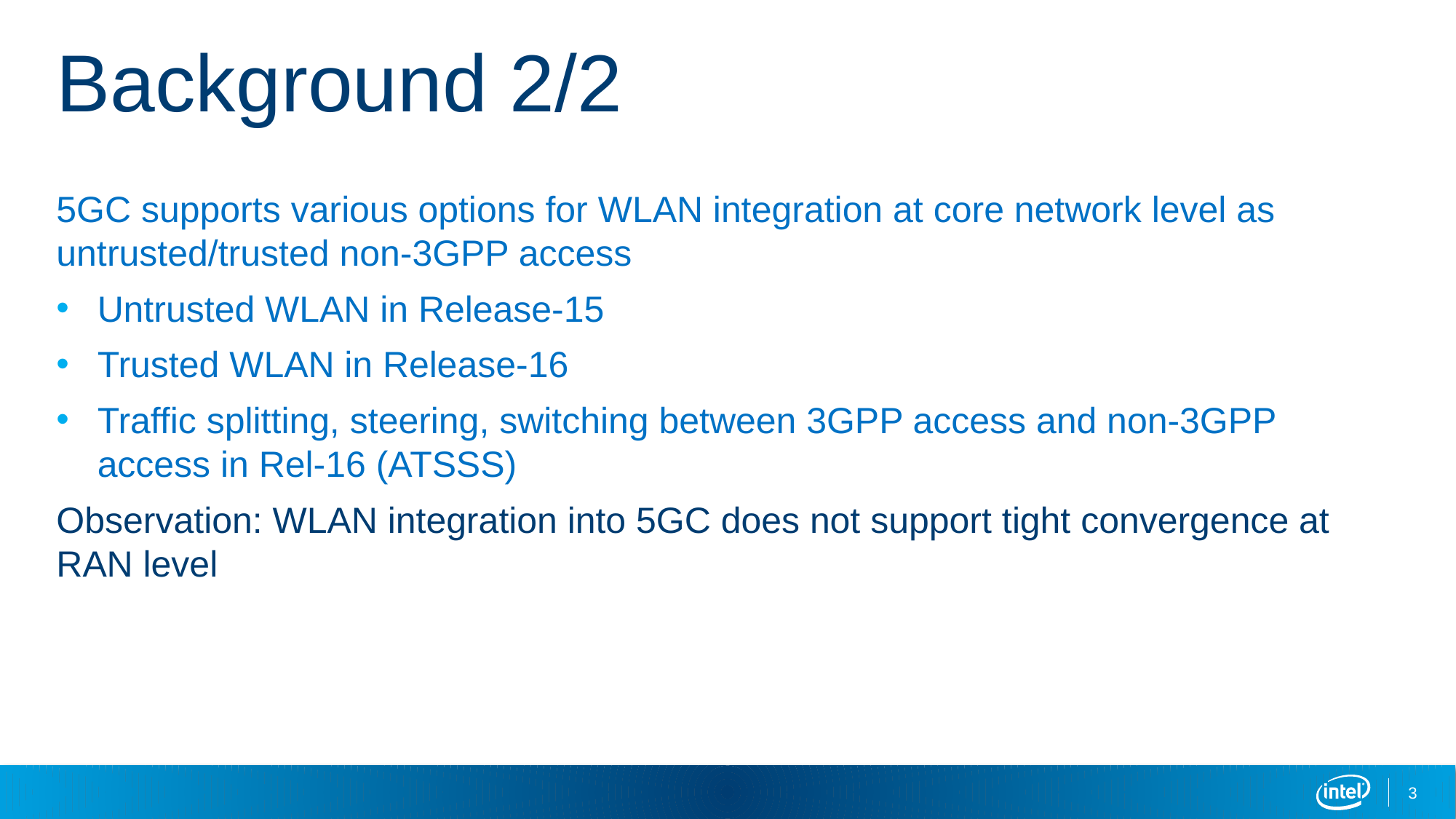

# Background 2/2
5GC supports various options for WLAN integration at core network level as untrusted/trusted non-3GPP access
Untrusted WLAN in Release-15
Trusted WLAN in Release-16
Traffic splitting, steering, switching between 3GPP access and non-3GPP access in Rel-16 (ATSSS)
Observation: WLAN integration into 5GC does not support tight convergence at  RAN level

3